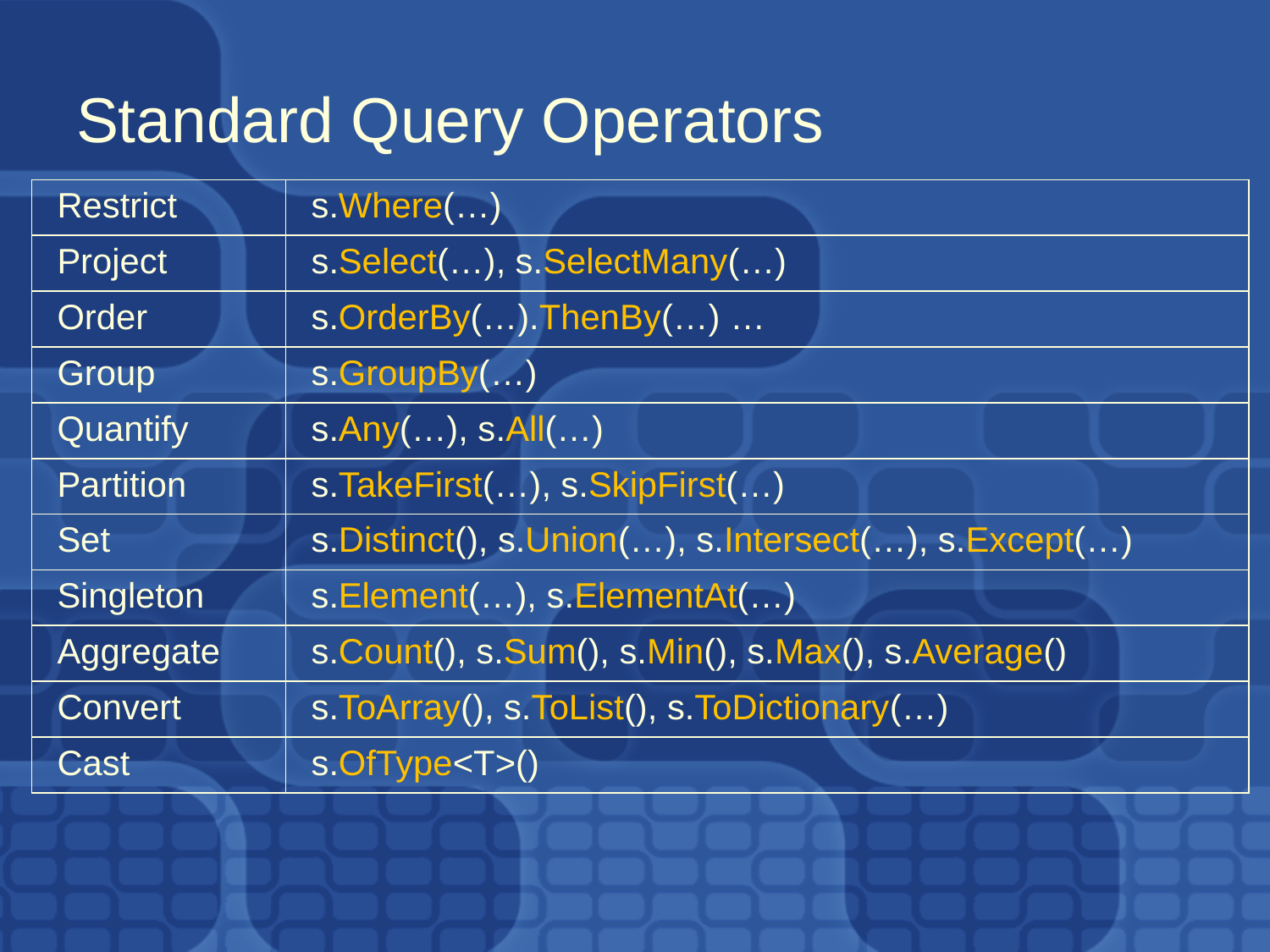

# Standard Query Operators
| Restrict | s.Where(…) |
| --- | --- |
| Project | s.Select(…), s.SelectMany(…) |
| Order | s.OrderBy(…).ThenBy(…) … |
| Group | s.GroupBy(…) |
| Quantify | s.Any(…), s.All(…) |
| Partition | s.TakeFirst(…), s.SkipFirst(…) |
| Set | s.Distinct(), s.Union(…), s.Intersect(…), s.Except(…) |
| Singleton | s.Element(…), s.ElementAt(…) |
| Aggregate | s.Count(), s.Sum(), s.Min(), s.Max(), s.Average() |
| Convert | s.ToArray(), s.ToList(), s.ToDictionary(…) |
| Cast | s.OfType<T>() |